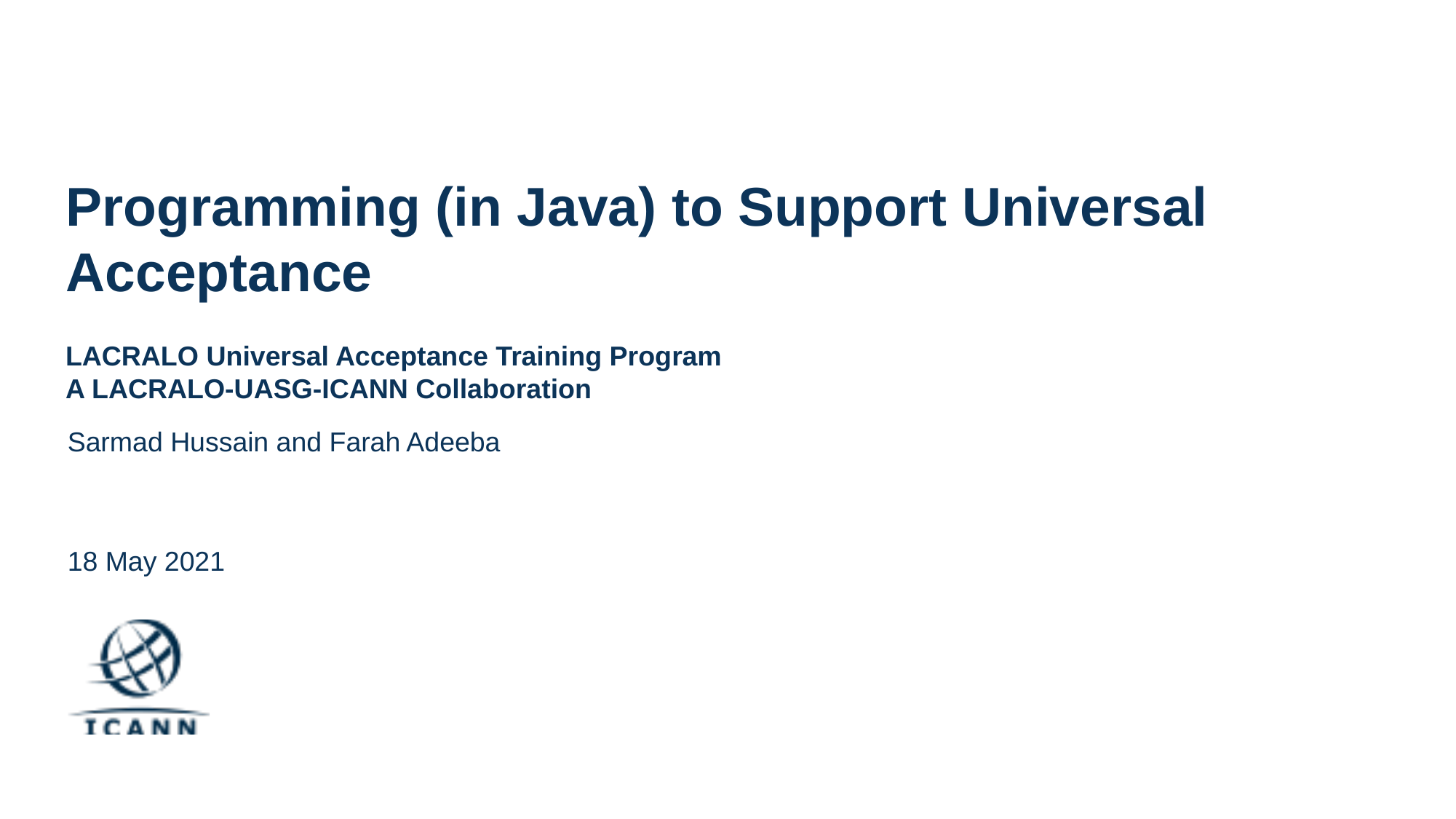

# Programming (in Java) to Support Universal Acceptance
LACRALO Universal Acceptance Training Program
A LACRALO-UASG-ICANN Collaboration
Sarmad Hussain and Farah Adeeba

18 May 2021